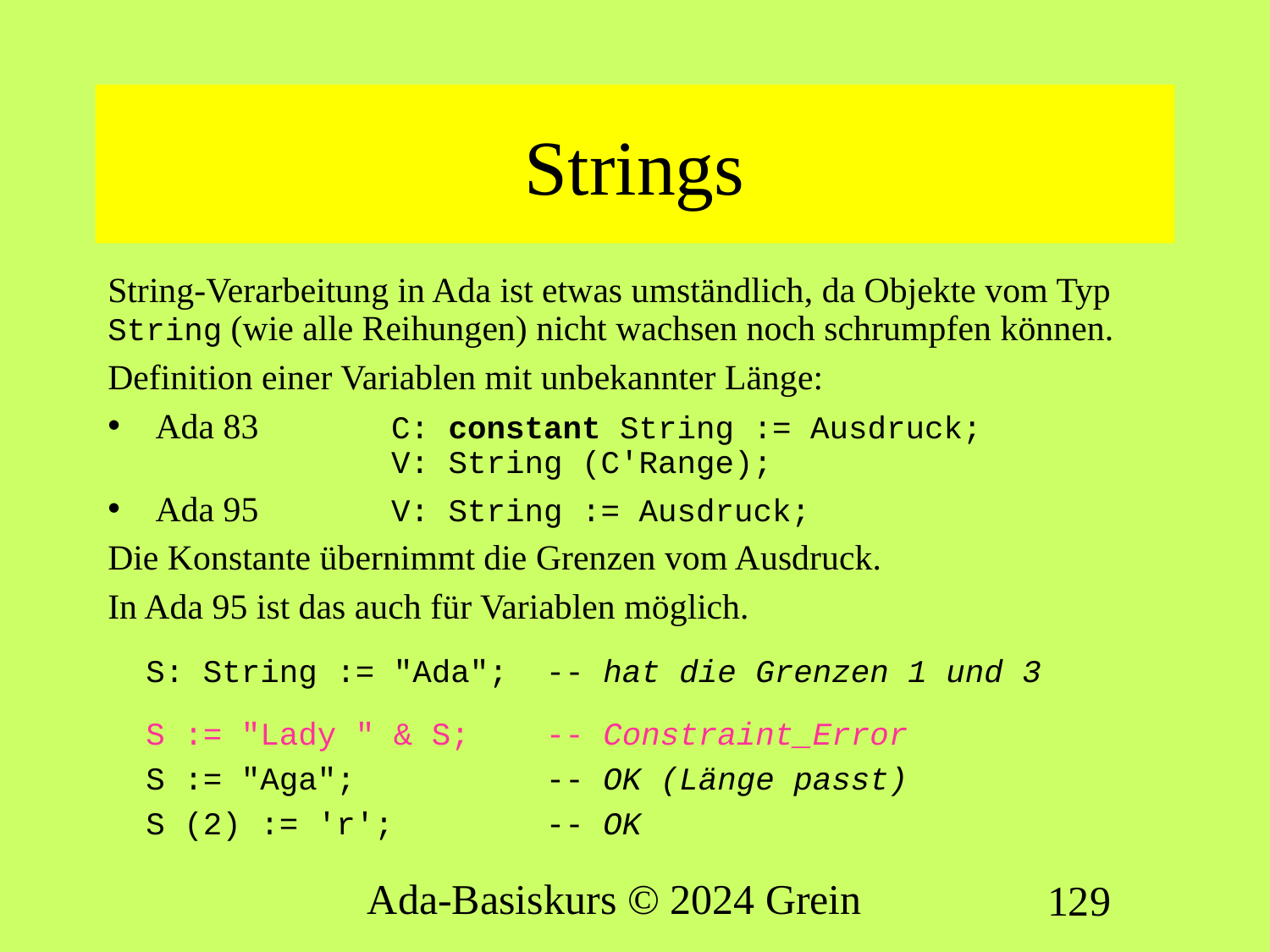

# Strings
String-Verarbeitung in Ada ist etwas umständlich, da Objekte vom Typ String (wie alle Reihungen) nicht wachsen noch schrumpfen können.
Definition einer Variablen mit unbekannter Länge:
Ada 83	C: constant String := Ausdruck;
	V: String (C'Range);
Ada 95	V: String := Ausdruck;
Die Konstante übernimmt die Grenzen vom Ausdruck.
In Ada 95 ist das auch für Variablen möglich.

  S: String := "Ada";  -- hat die Grenzen 1 und 3

  S := "Lady " & S;    -- Constraint_Error
  S := "Aga";          -- OK (Länge passt)
  S (2) := 'r';        -- OK
Ada-Basiskurs © 2024 Grein
129